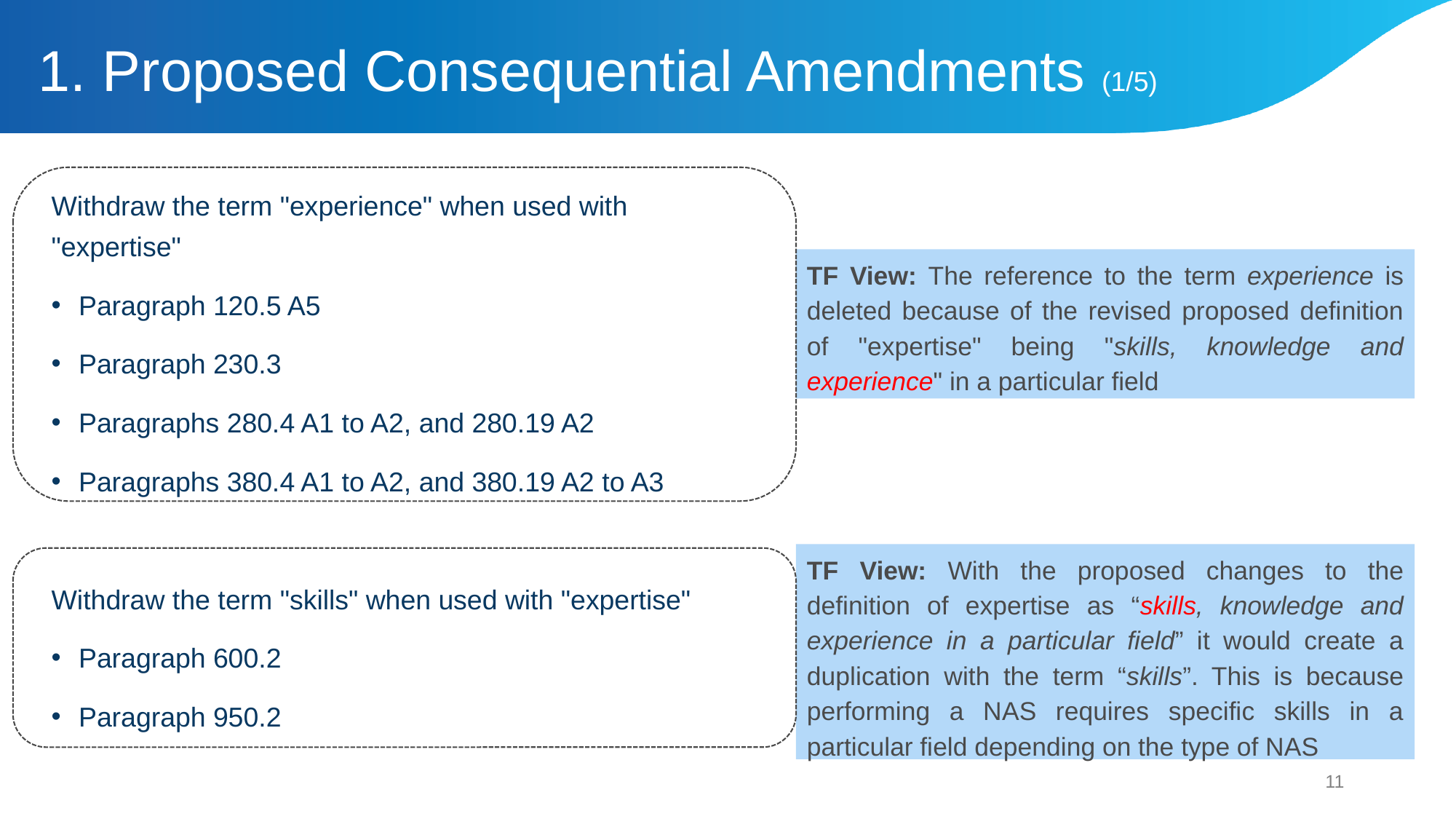

# 1. Proposed Consequential Amendments (1/5)

Withdraw the term "experience" when used with "expertise"
Paragraph 120.5 A5
Paragraph 230.3
Paragraphs 280.4 A1 to A2, and 280.19 A2
Paragraphs 380.4 A1 to A2, and 380.19 A2 to A3

Withdraw the term "skills" when used with "expertise"
Paragraph 600.2
Paragraph 950.2
TF View: The reference to the term experience is deleted because of the revised proposed definition of "expertise" being "skills, knowledge and experience" in a particular field
TF View: With the proposed changes to the definition of expertise as “skills, knowledge and experience in a particular field” it would create a duplication with the term “skills”. This is because performing a NAS requires specific skills in a particular field depending on the type of NAS

11